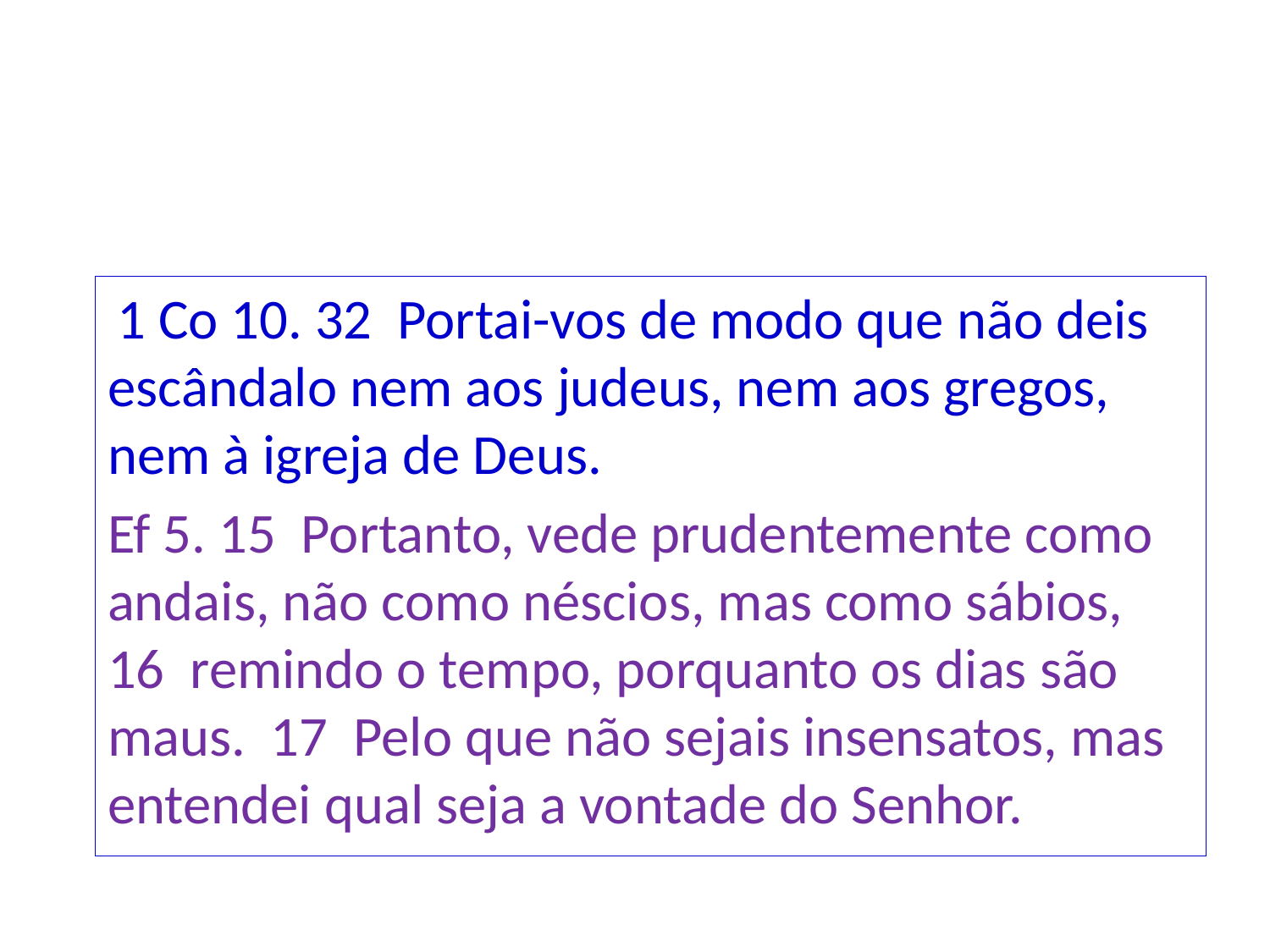

1 Co 10. 32  Portai-vos de modo que não deis escândalo nem aos judeus, nem aos gregos, nem à igreja de Deus.
Ef 5. 15  Portanto, vede prudentemente como andais, não como néscios, mas como sábios,  16  remindo o tempo, porquanto os dias são maus.  17  Pelo que não sejais insensatos, mas entendei qual seja a vontade do Senhor.